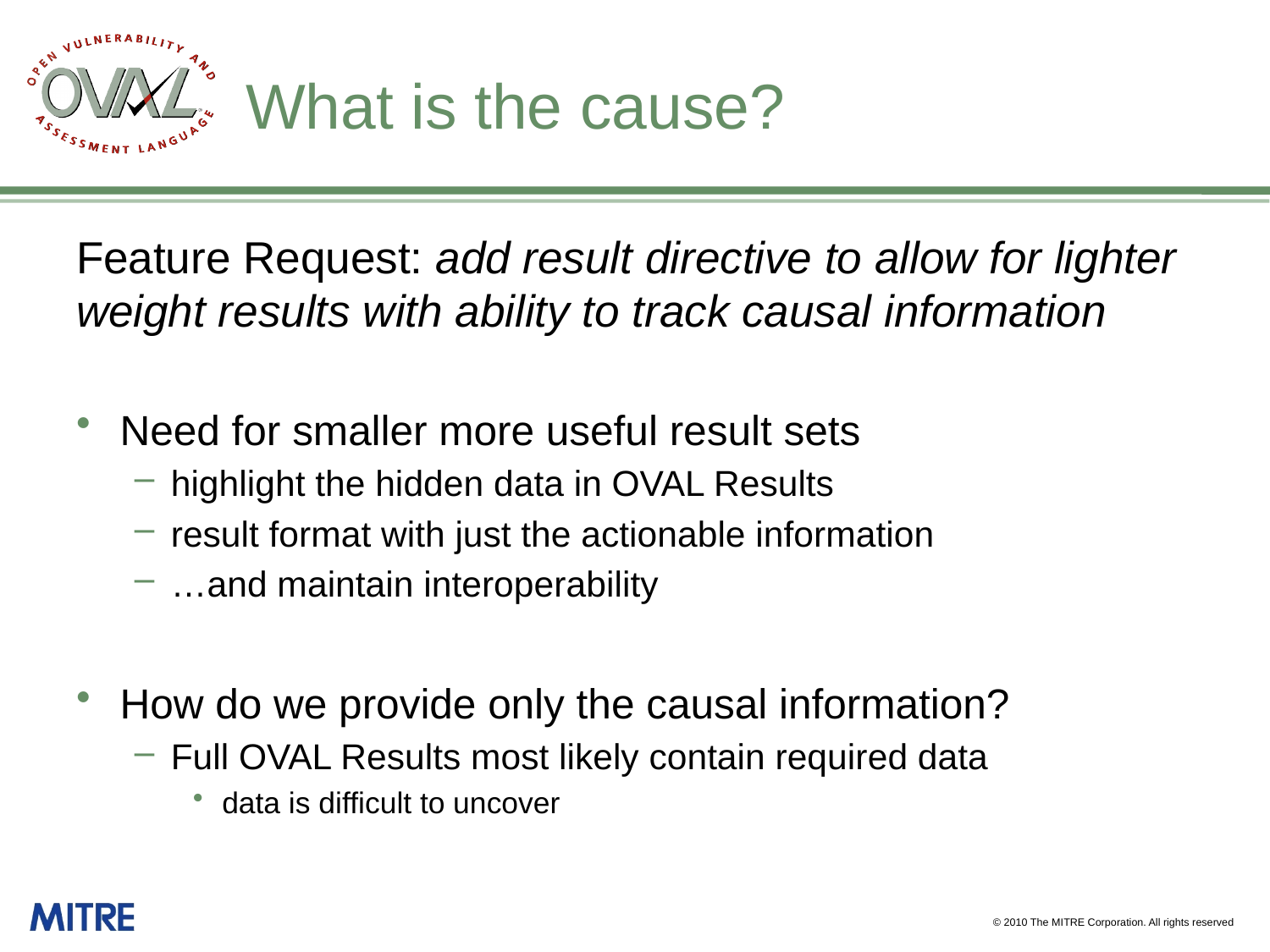

# What is the cause?
Feature Request: add result directive to allow for lighter weight results with ability to track causal information

Need for smaller more useful result sets
highlight the hidden data in OVAL Results
result format with just the actionable information
…and maintain interoperability

How do we provide only the causal information?
Full OVAL Results most likely contain required data
data is difficult to uncover